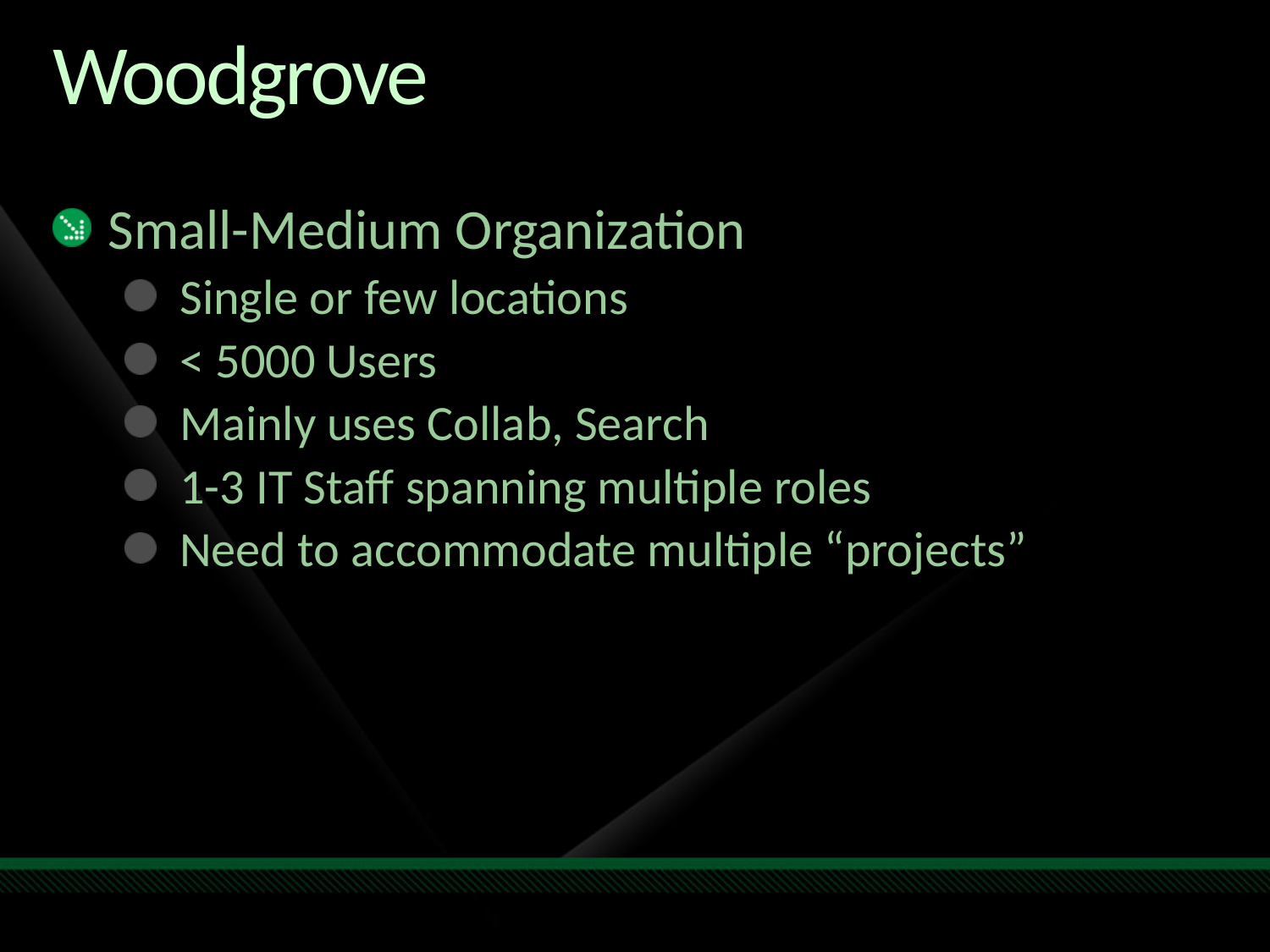

# Woodgrove
Small-Medium Organization
Single or few locations
< 5000 Users
Mainly uses Collab, Search
1-3 IT Staff spanning multiple roles
Need to accommodate multiple “projects”